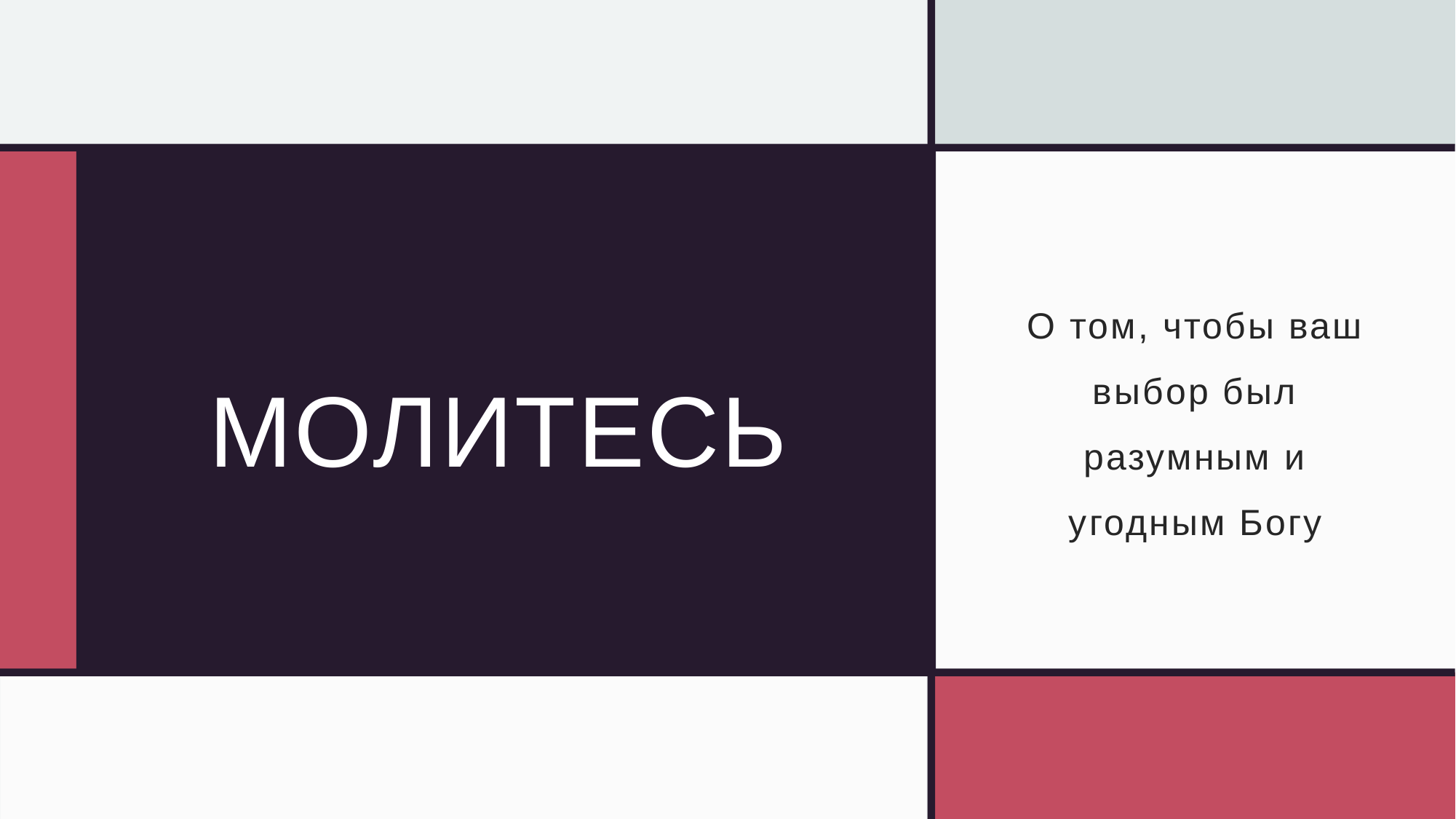

# Молитесь
О том, чтобы ваш выбор был разумным и угодным Богу